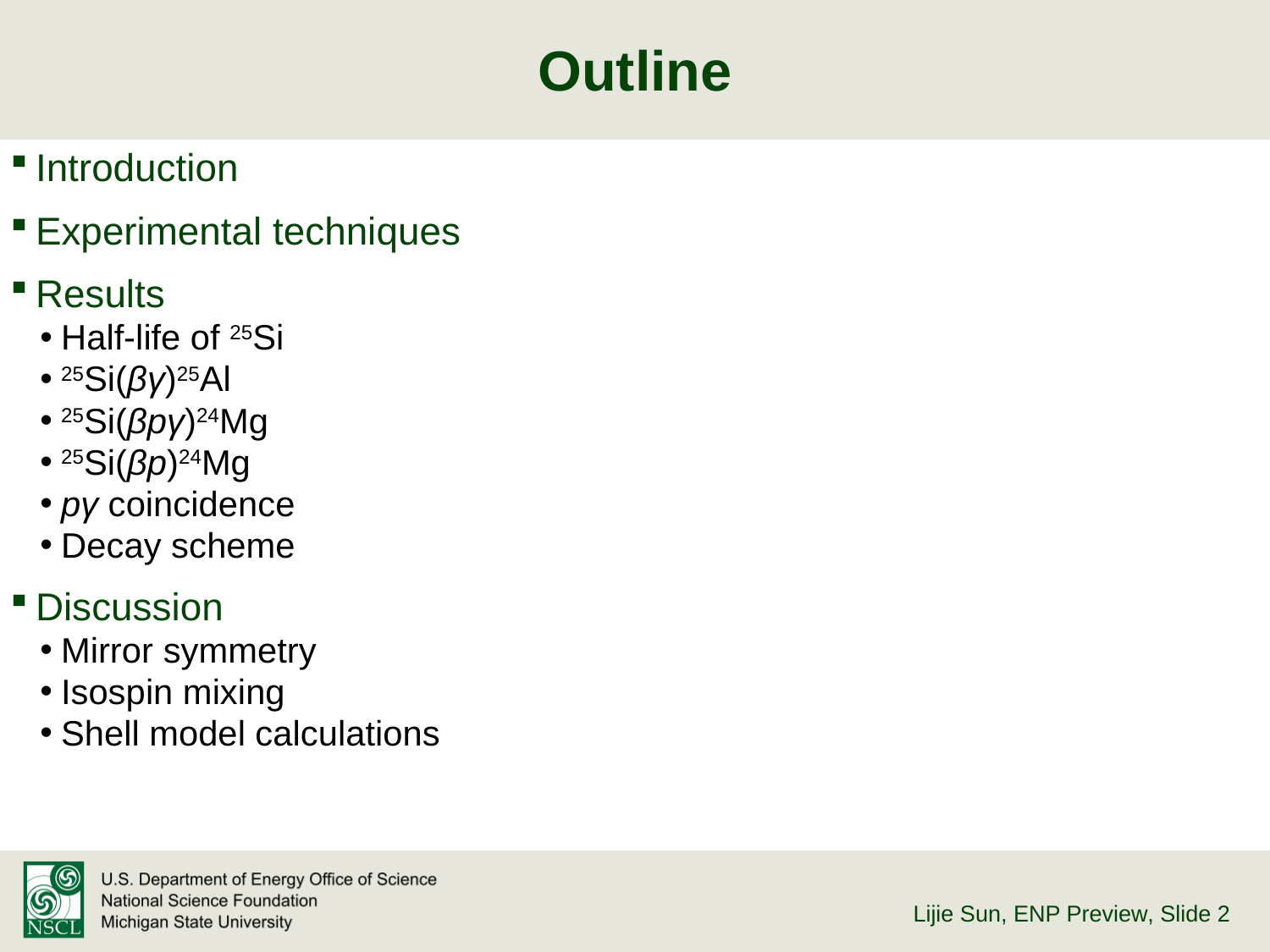

# Outline
Introduction
Experimental techniques
Results
Half-life of 25Si
25Si(βγ)25Al
25Si(βpγ)24Mg
25Si(βp)24Mg
pγ coincidence
Decay scheme
Discussion
Mirror symmetry
Isospin mixing
Shell model calculations
Lijie Sun, ENP Preview
, Slide 2